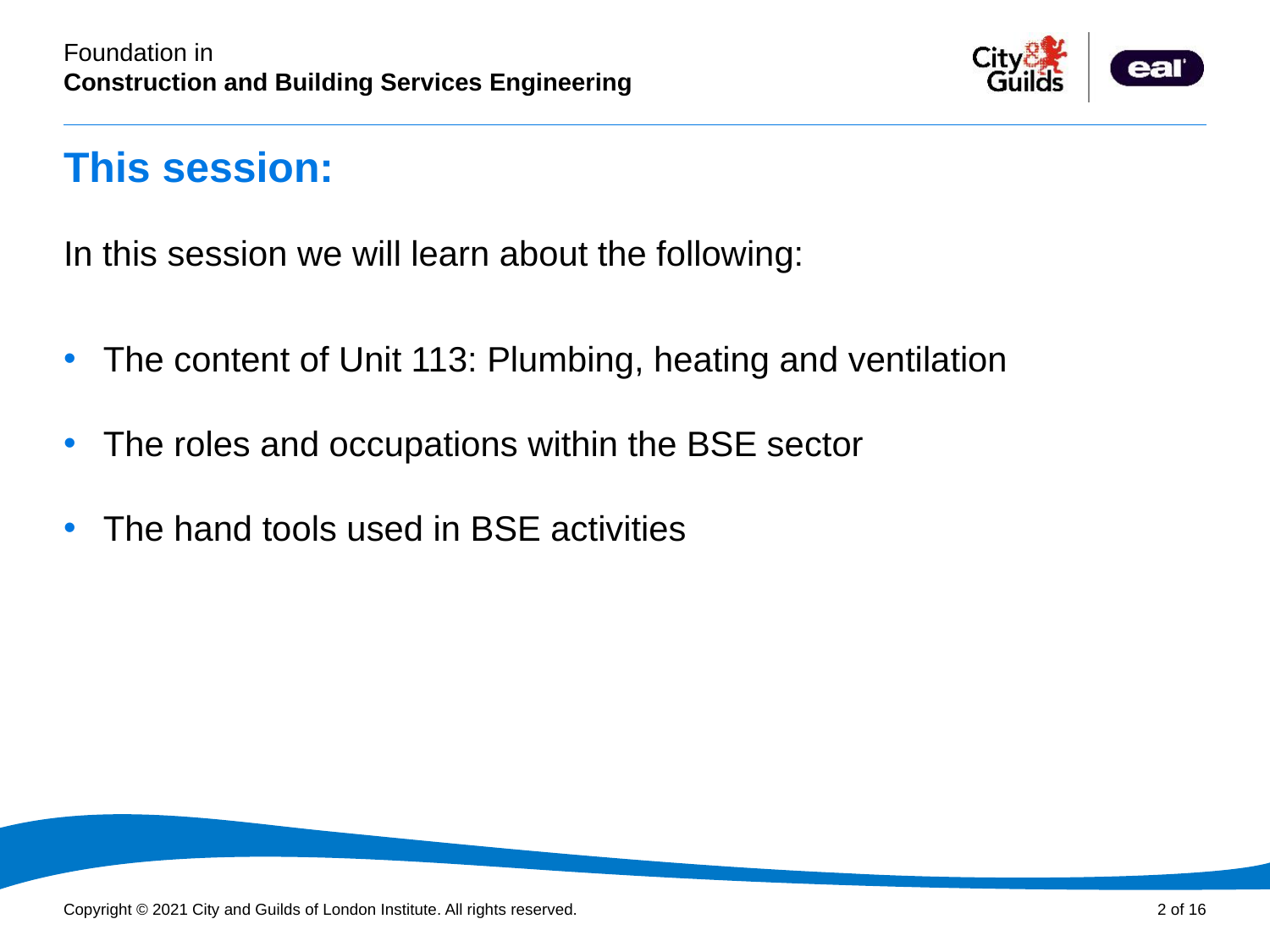

# This session:

In this session we will learn about the following:

The content of Unit 113: Plumbing, heating and ventilation
The roles and occupations within the BSE sector

The hand tools used in BSE activities